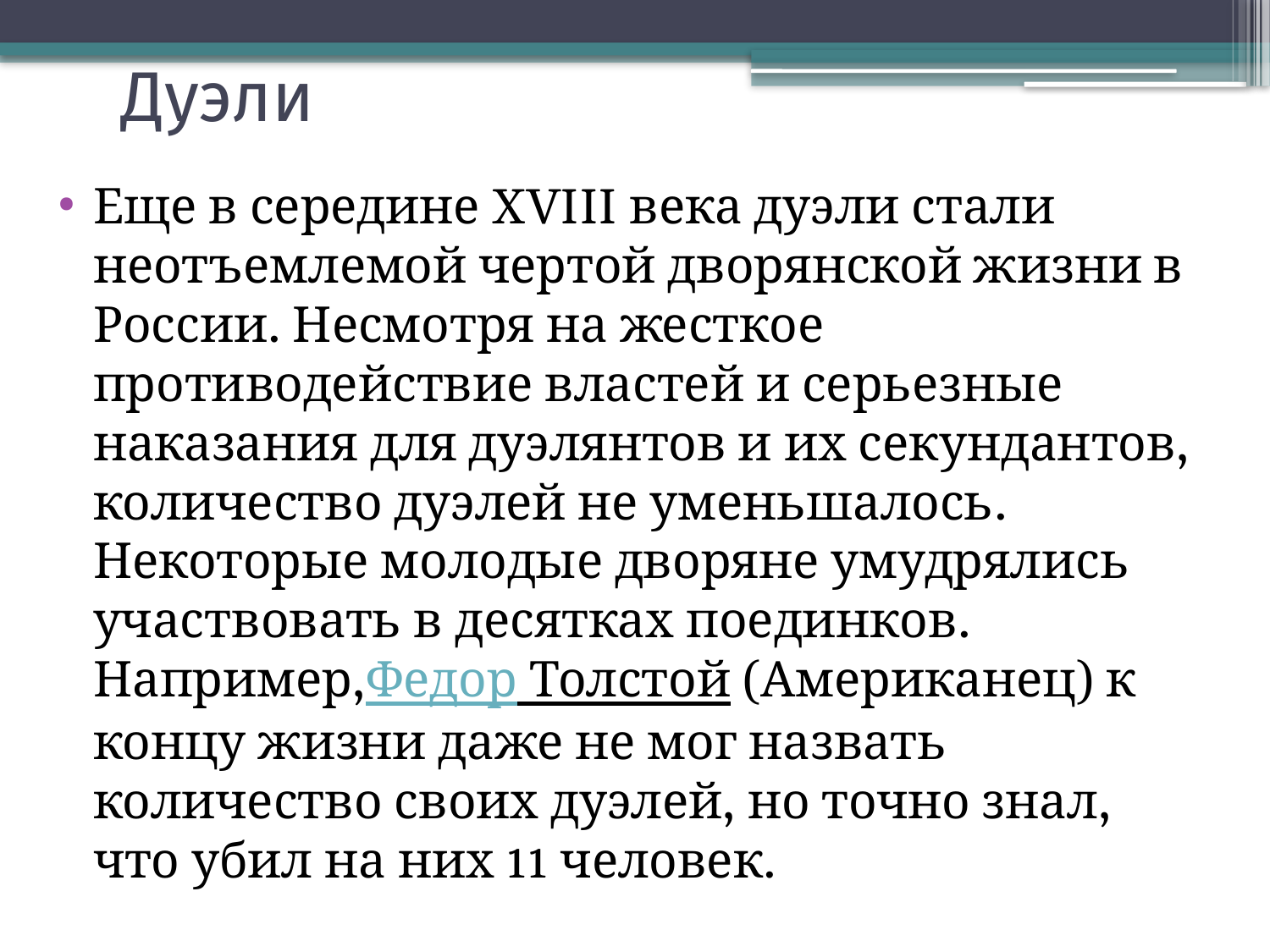

# Дуэли
Еще в середине XVIII века дуэли стали неотъемлемой чертой дворянской жизни в России. Несмотря на жесткое противодействие властей и серьезные наказания для дуэлянтов и их секундантов, количество дуэлей не уменьшалось. Некоторые молодые дворяне умудрялись участвовать в десятках поединков. Например,Федор Толстой (Американец) к концу жизни даже не мог назвать количество своих дуэлей, но точно знал, что убил на них 11 человек.